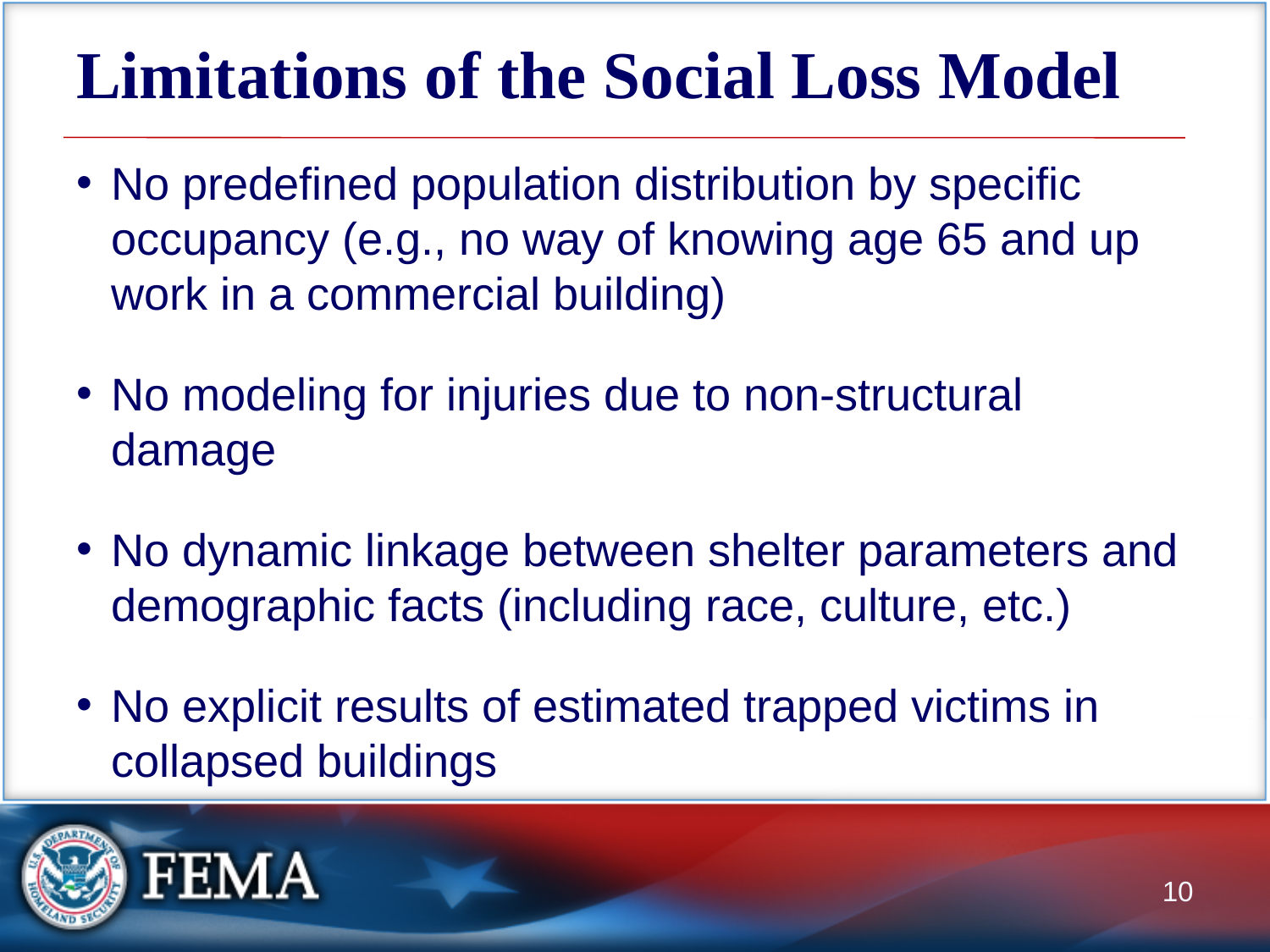

# Limitations of the Social Loss Model
No predefined population distribution by specific occupancy (e.g., no way of knowing age 65 and up work in a commercial building)
No modeling for injuries due to non-structural damage
No dynamic linkage between shelter parameters and demographic facts (including race, culture, etc.)
No explicit results of estimated trapped victims in collapsed buildings

10